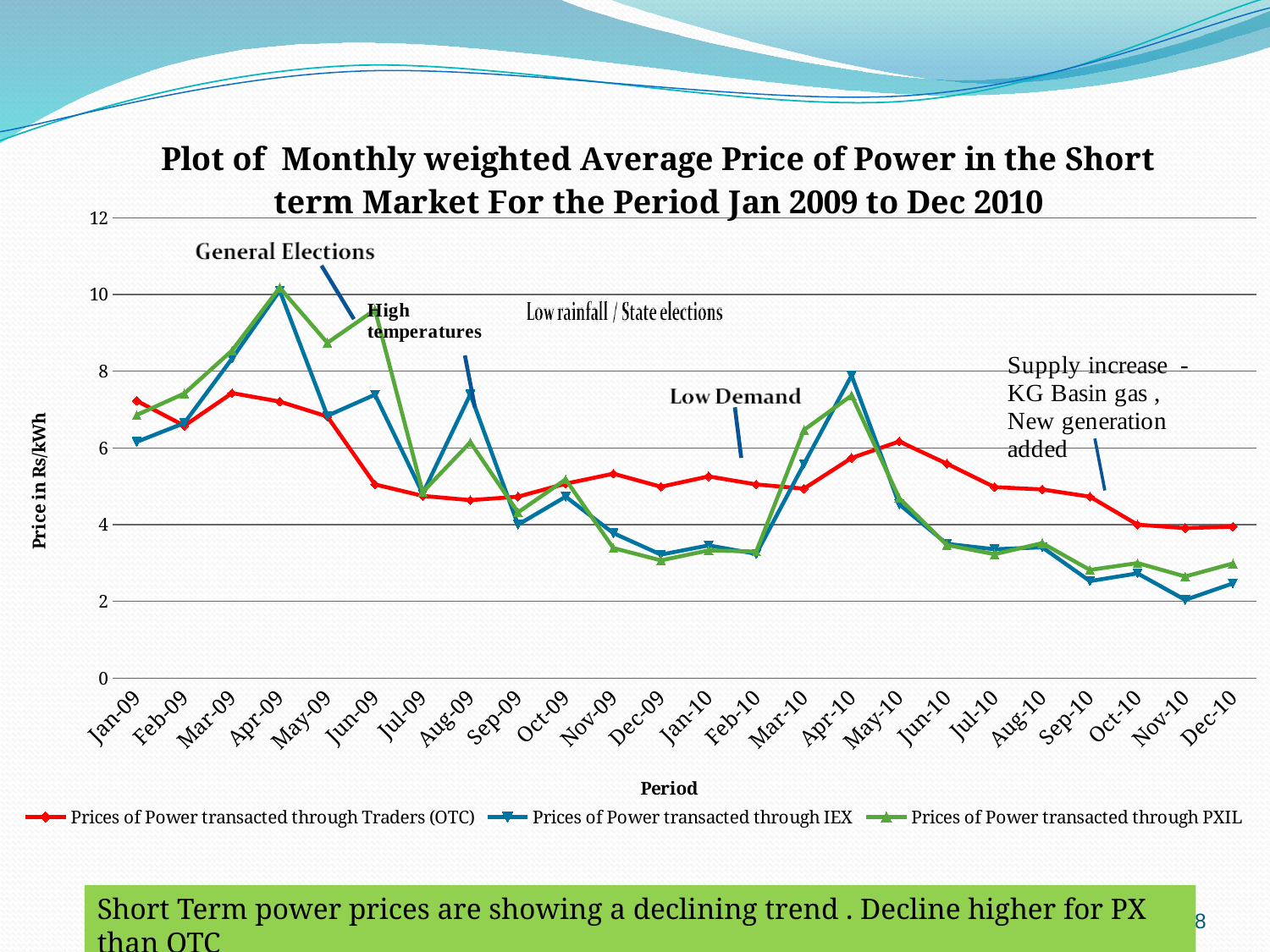

### Chart: Plot of  Monthly weighted Average Price of Power in the Short term Market For the Period Jan 2009 to Dec 2010

| Category |  |  |  |
|---|---|---|---|
| 39814 | 7.23 | 6.1599999999999975 | 6.8599999999999985 |
| 39853 | 6.58 | 6.6499999999999995 | 7.42 |
| 39892 | 7.430000000000002 | 8.33 | 8.540000000000001 |
| 39931 | 7.21 | 10.1 | 10.18 |
| 39942 | 6.8199999999999985 | 6.84 | 8.739999999999998 |
| 39970 | 5.05 | 7.39 | 9.6 |
| 40009 | 4.75 | 4.81 | 4.85 |
| 40048 | 4.64 | 7.4 | 6.1499999999999995 |
| 40065 | 4.73 | 4.0 | 4.3199999999999985 |
| 40087 | 5.07 | 4.73 | 5.18 |
| 40126 | 5.33 | 3.7800000000000002 | 3.3899999999999997 |
| 40165 | 4.99 | 3.22 | 3.07 |
| 40204 | 5.26 | 3.46 | 3.3299999999999987 |
| 40218 | 5.05 | 3.24 | 3.3 |
| 40243 | 4.94 | 5.58 | 6.470000000000002 |
| 40282 | 5.74 | 7.89 | 7.37 |
| 40321 | 6.17 | 4.53 | 4.6899999999999995 |
| 40339 | 5.59 | 3.5 | 3.4699999999999998 |
| 40360 | 4.98 | 3.36 | 3.23 |
| 40399 | 4.92 | 3.4099999999999997 | 3.52 |
| 40438 | 4.73 | 2.53 | 2.82 |
| 40477 | 4.0 | 2.73 | 3.0 |
| 40492 | 3.9099999999999997 | 2.04 | 2.65 |
| 40516 | 3.9499999999999997 | 2.4699999999999998 | 2.9899999999999998 |
28
Short Term power prices are showing a declining trend . Decline higher for PX than OTC